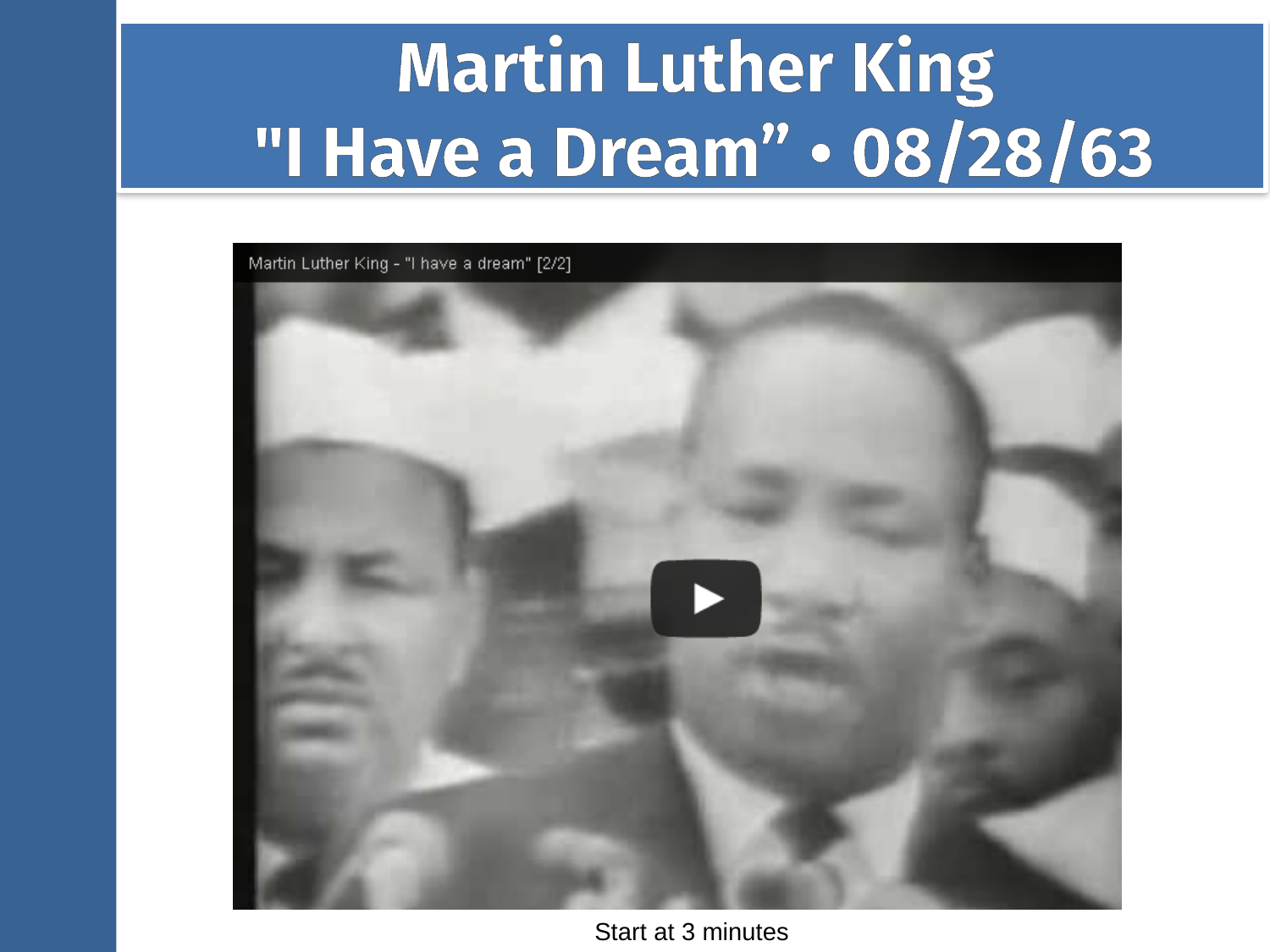

# Martin Luther King "I Have a Dream” • 08/28/63
Start at 3 minutes